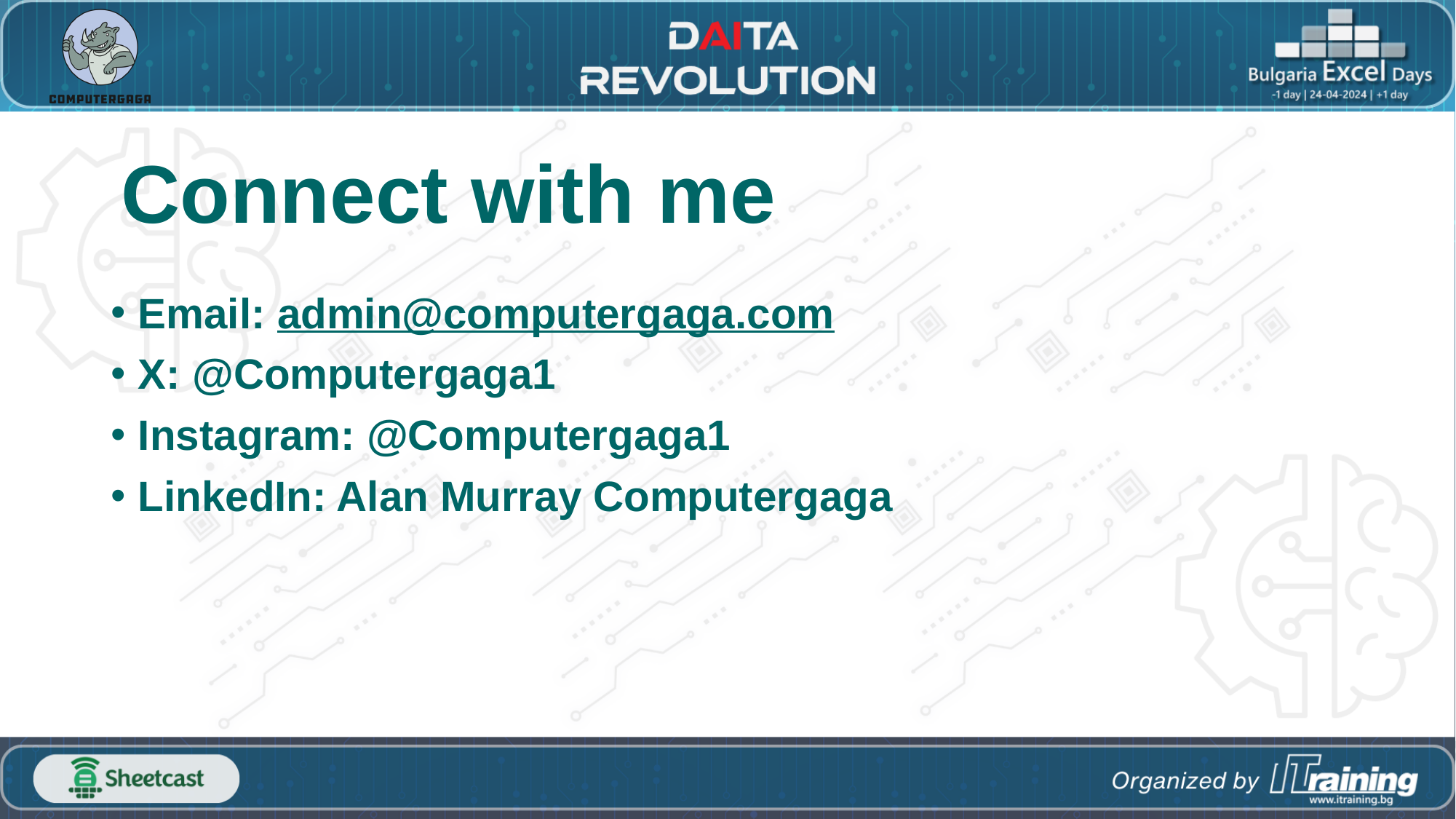

# Connect with me
Email: admin@computergaga.com
X: @Computergaga1
Instagram: @Computergaga1
LinkedIn: Alan Murray Computergaga